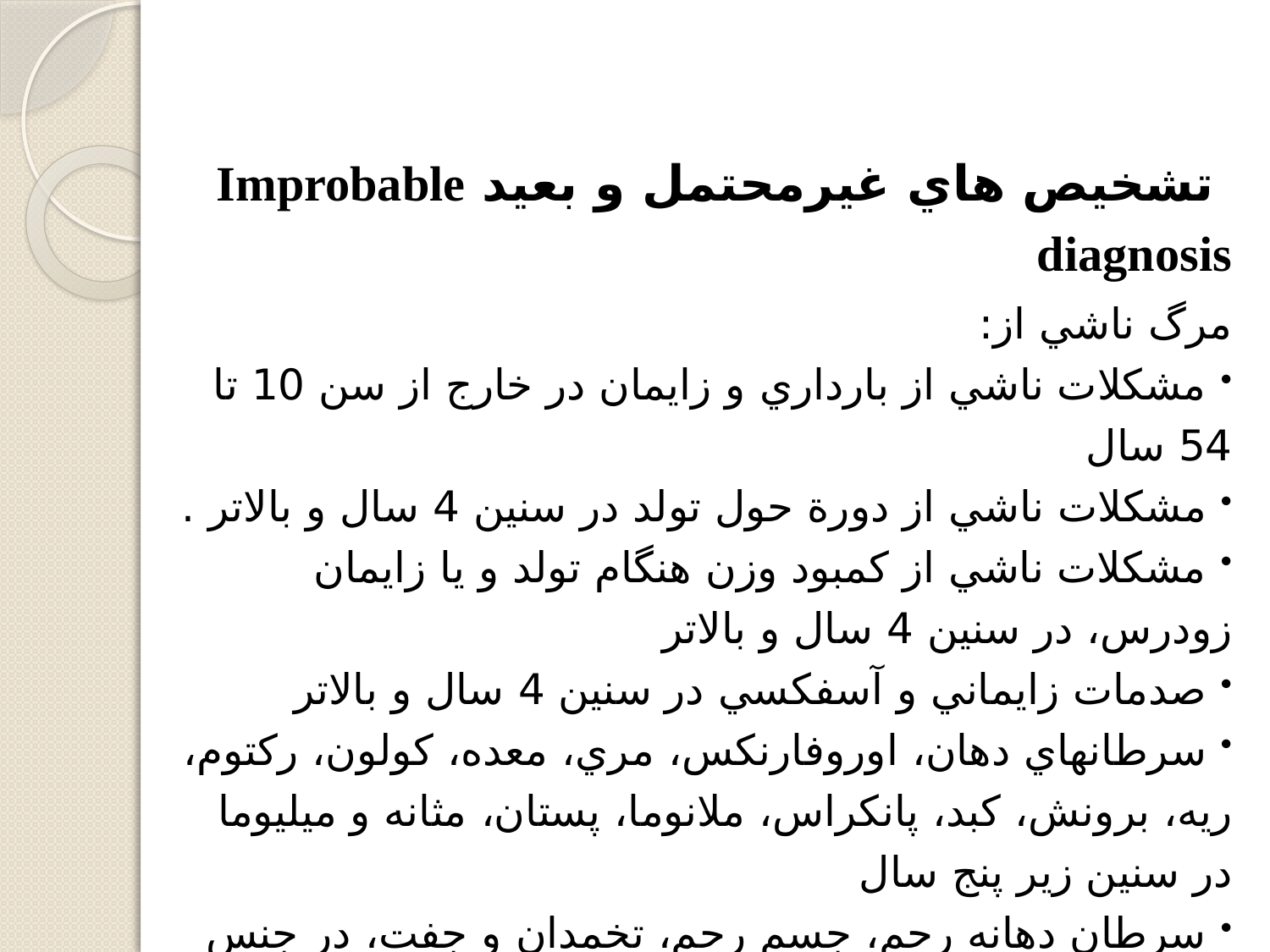

تشخیص هاي غيرمحتمل و بعيد Improbable diagnosis

مرگ ناشي از:
 مشكلات ناشي از بارداري و زايمان در خارج از سن 10 تا 54 سال
 مشكلات ناشي از دورة حول تولد در سنين 4 سال و بالاتر .
 مشكلات ناشي از كمبود وزن هنگام تولد و يا زايمان زودرس، در سنين 4 سال و بالاتر
 صدمات زايماني و آسفكسي در سنين 4 سال و بالاتر
 سرطانهاي دهان، اوروفارنكس، مري، معده، كولون، ركتوم، ريه، برونش، كبد، پانكراس، ملانوما، پستان، مثانه و ميليوما در سنين زير پنج سال
 سرطان دهانه رحم، جسم رحم، تخمدان و جفت، در جنس مؤنث زير ده سال
 سرطان پروستات، در جنس مذكر و در زير ده سال .